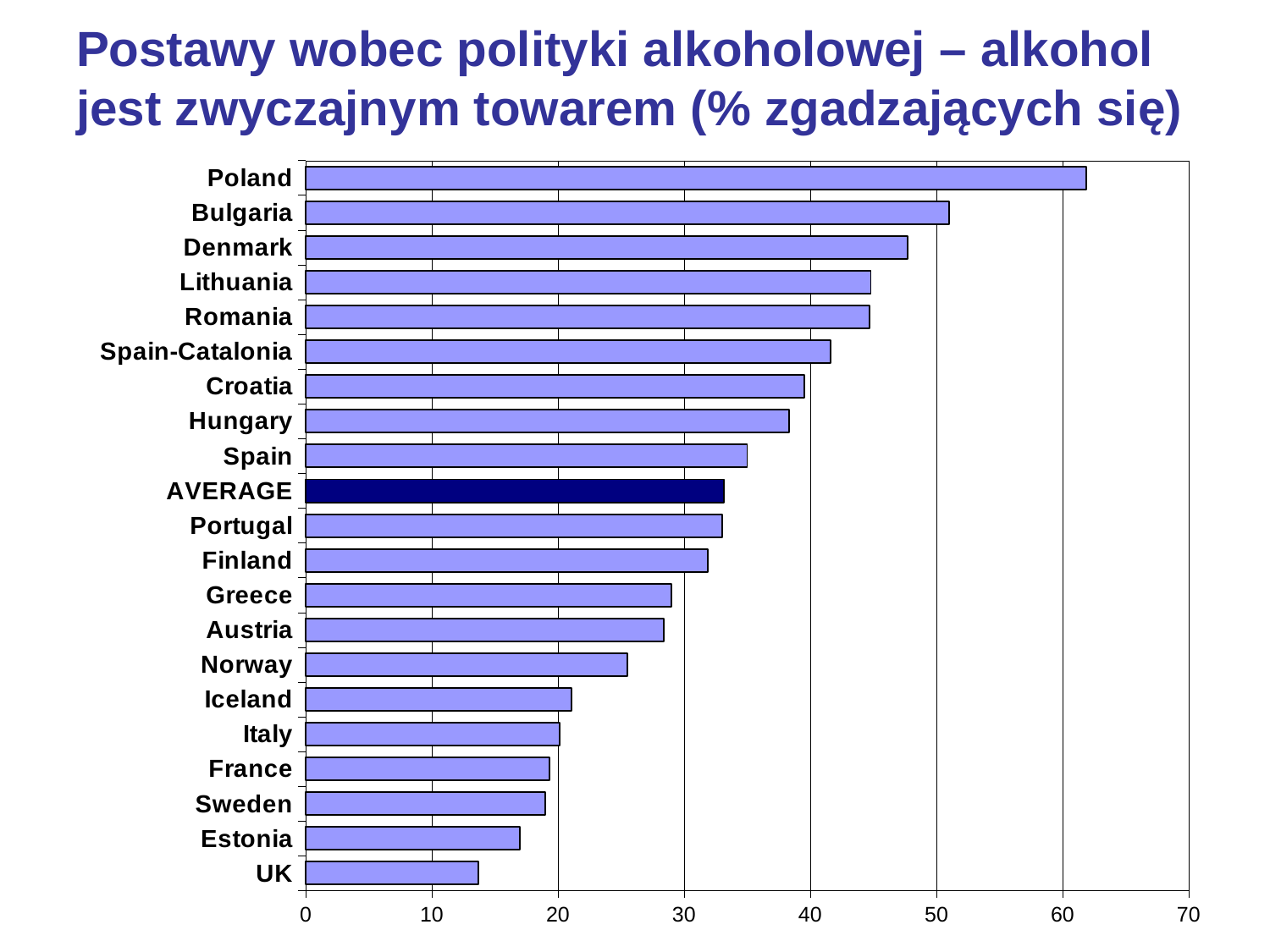

Postawy wobec polityki alkoholowej – alkohol jest zwyczajnym towarem (% zgadzających się)

### Chart

| Category |  |
|---|---|
| UK | 13.7 |
| Estonia | 17.0 |
| Sweden | 19.0 |
| France | 19.3 |
| Italy | 20.1 |
| Iceland | 21.1 |
| Norway | 25.5 |
| Austria | 28.4 |
| Greece | 29.0 |
| Finland | 31.9 |
| Portugal | 33.0 |
| AVERAGE | 33.12500000000001 |
| Spain | 35.0 |
| Hungary | 38.30000000000001 |
| Croatia | 39.5 |
| Spain-Catalonia | 41.6 |
| Romania | 44.7 |
| Lithuania | 44.8 |
| Denmark | 47.7 |
| Bulgaria | 51.0 |
| Poland | 61.9 |